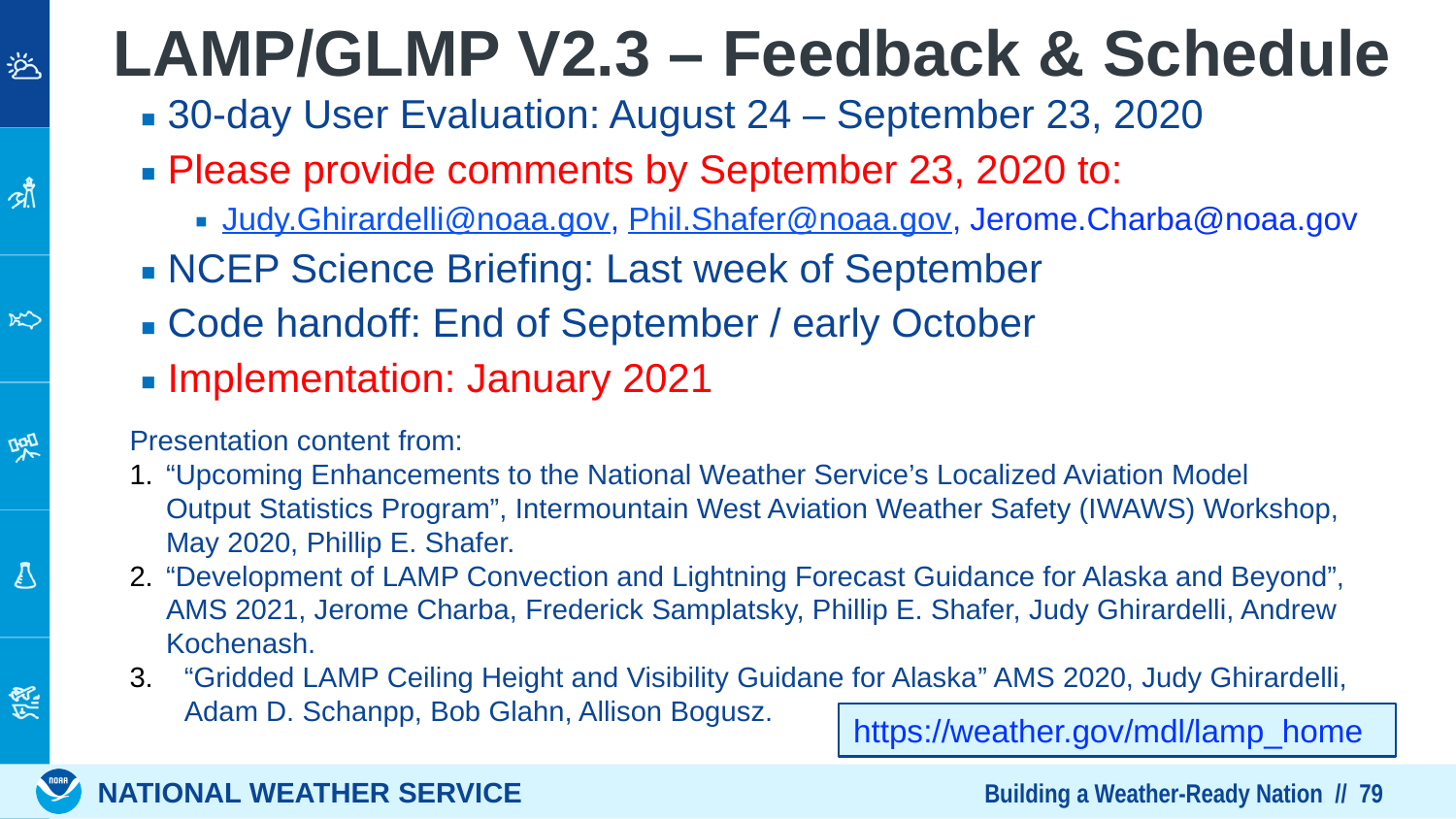

# LAMP/GLMP V2.3 – Feedback & Schedule
30-day User Evaluation: August 24 – September 23, 2020
Please provide comments by September 23, 2020 to:
Judy.Ghirardelli@noaa.gov, Phil.Shafer@noaa.gov, Jerome.Charba@noaa.gov
NCEP Science Briefing: Last week of September
Code handoff: End of September / early October
Implementation: January 2021

Presentation content from:
“Upcoming Enhancements to the National Weather Service’s Localized Aviation Model
Output Statistics Program”, Intermountain West Aviation Weather Safety (IWAWS) Workshop, May 2020, Phillip E. Shafer.
“Development of LAMP Convection and Lightning Forecast Guidance for Alaska and Beyond”, AMS 2021, Jerome Charba, Frederick Samplatsky, Phillip E. Shafer, Judy Ghirardelli, Andrew Kochenash.
“Gridded LAMP Ceiling Height and Visibility Guidane for Alaska” AMS 2020, Judy Ghirardelli, Adam D. Schanpp, Bob Glahn, Allison Bogusz.
https://weather.gov/mdl/lamp_home